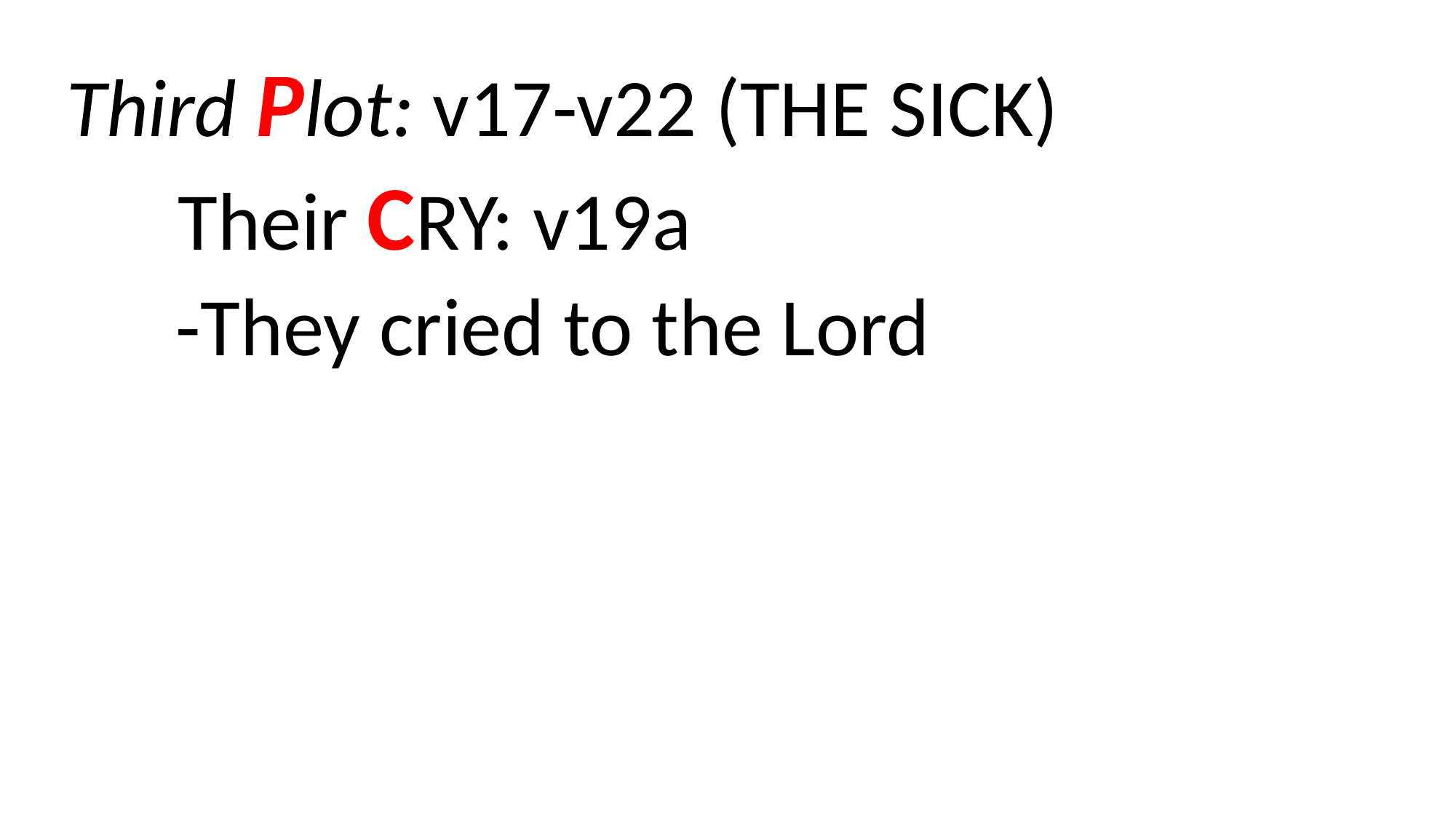

Third Plot: v17-v22 (THE SICK)
      Their CRY: v19a
	-They cried to the Lord